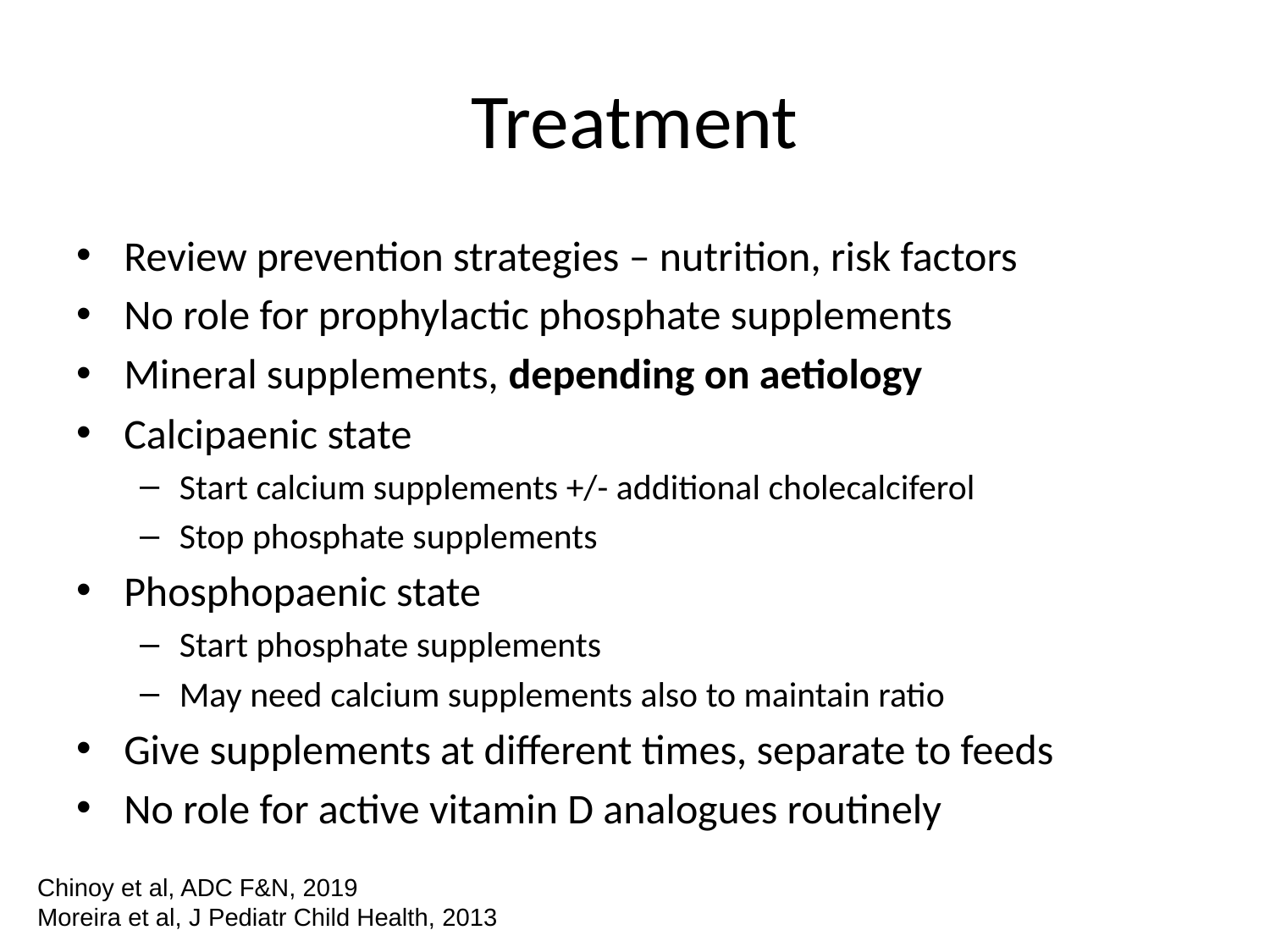

# Treatment
Review prevention strategies – nutrition, risk factors
No role for prophylactic phosphate supplements
Mineral supplements, depending on aetiology
Calcipaenic state
Start calcium supplements +/- additional cholecalciferol
Stop phosphate supplements
Phosphopaenic state
Start phosphate supplements
May need calcium supplements also to maintain ratio
Give supplements at different times, separate to feeds
No role for active vitamin D analogues routinely
Chinoy et al, ADC F&N, 2019
Moreira et al, J Pediatr Child Health, 2013